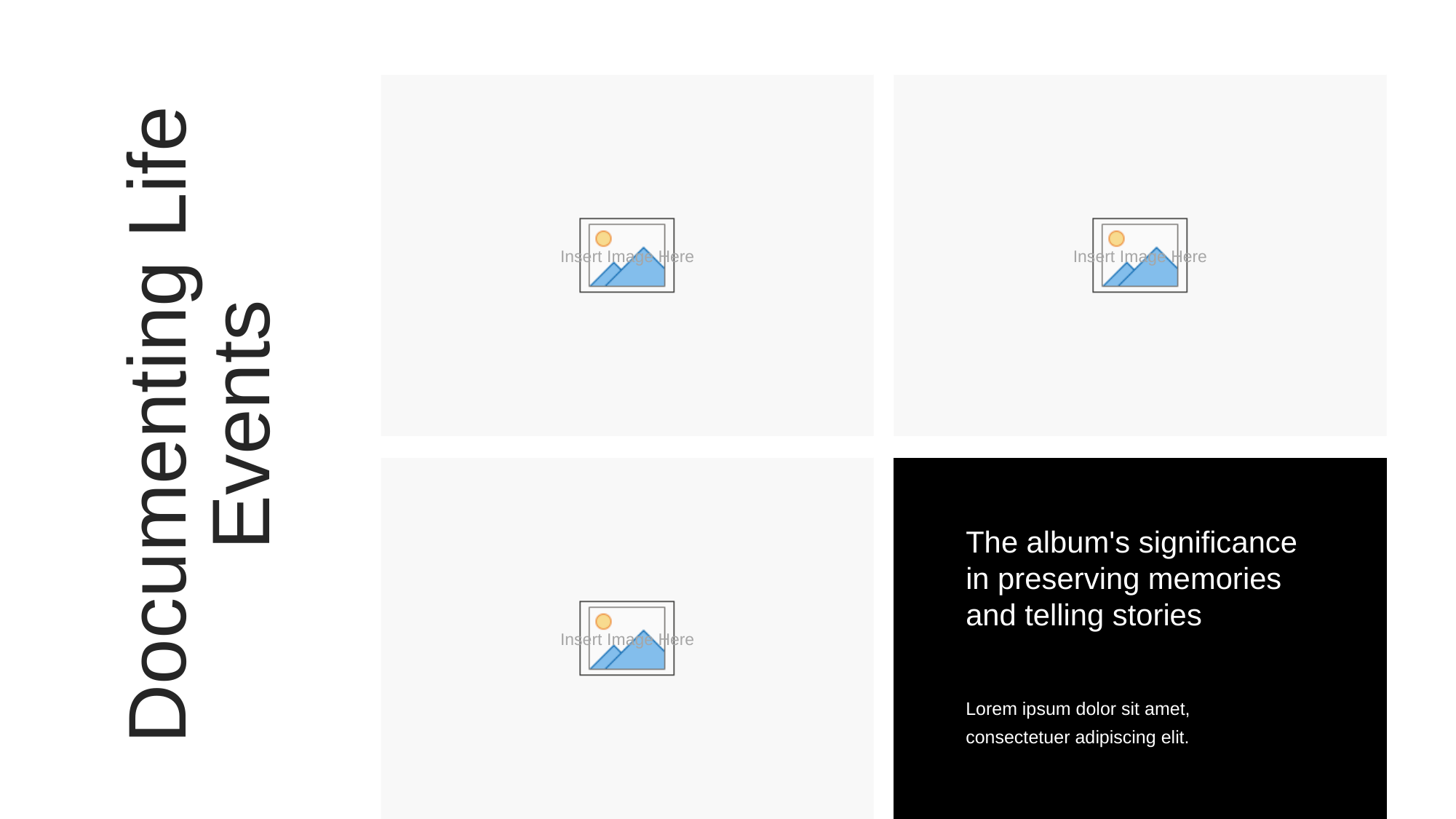

Documenting Life Events

The album's significance in preserving memories and telling stories
Lorem ipsum dolor sit amet, consectetuer adipiscing elit.